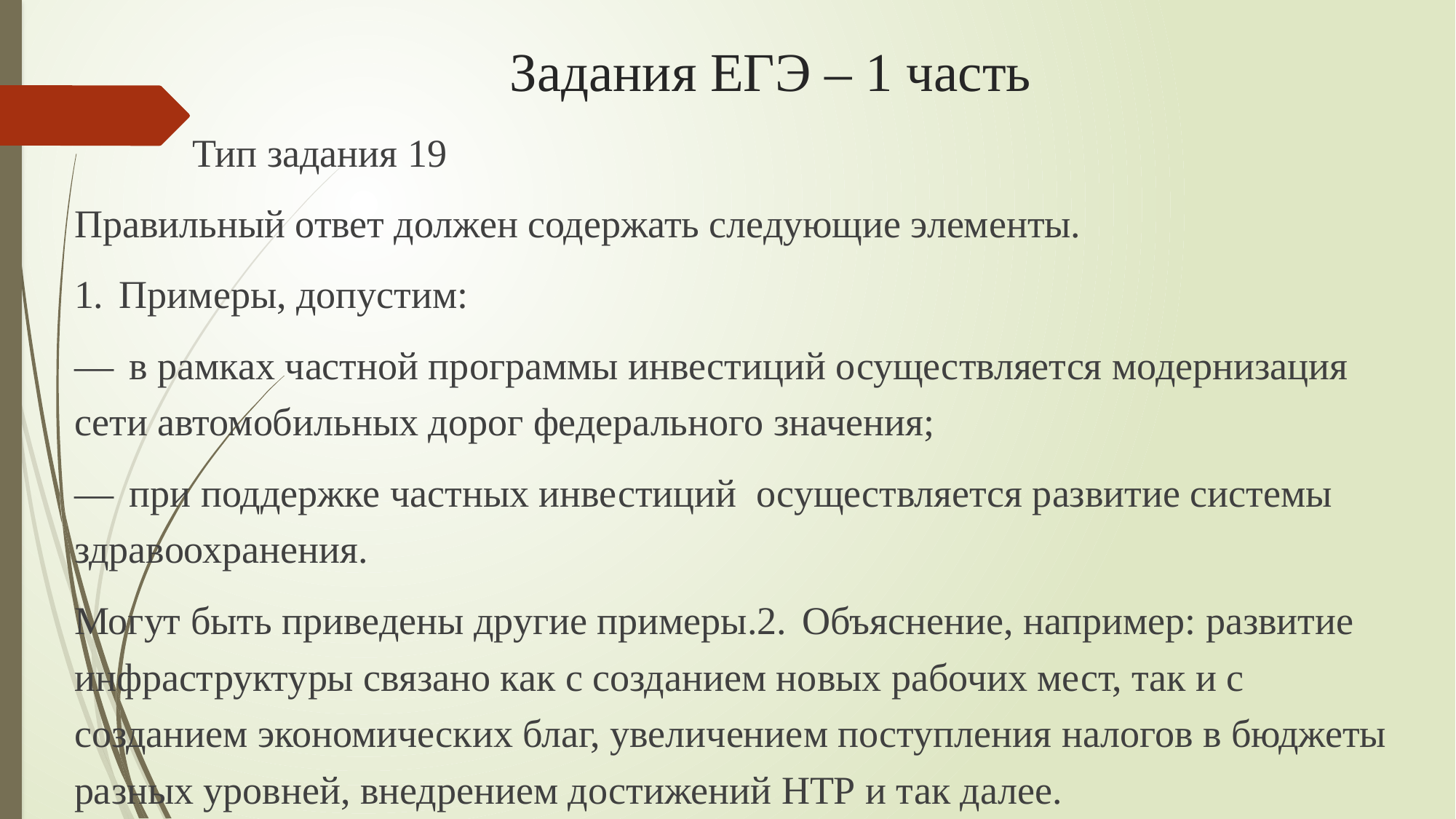

# Задания ЕГЭ – 1 часть
            Тип задания 19
Правильный ответ должен содержать следующие элементы.
1.  Примеры, допустим:
—  в рамках частной программы инвестиций осуществляется модернизация сети автомобильных дорог федерального значения;
—  при поддержке частных инвестиций  осуществляется развитие системы здравоохранения.
Могут быть приведены другие примеры.2.  Объяснение, например: развитие инфраструктуры связано как с созданием новых рабочих мест, так и с созданием экономических благ, увеличением поступления налогов в бюджеты разных уровней, внедрением достижений НТР и так далее.